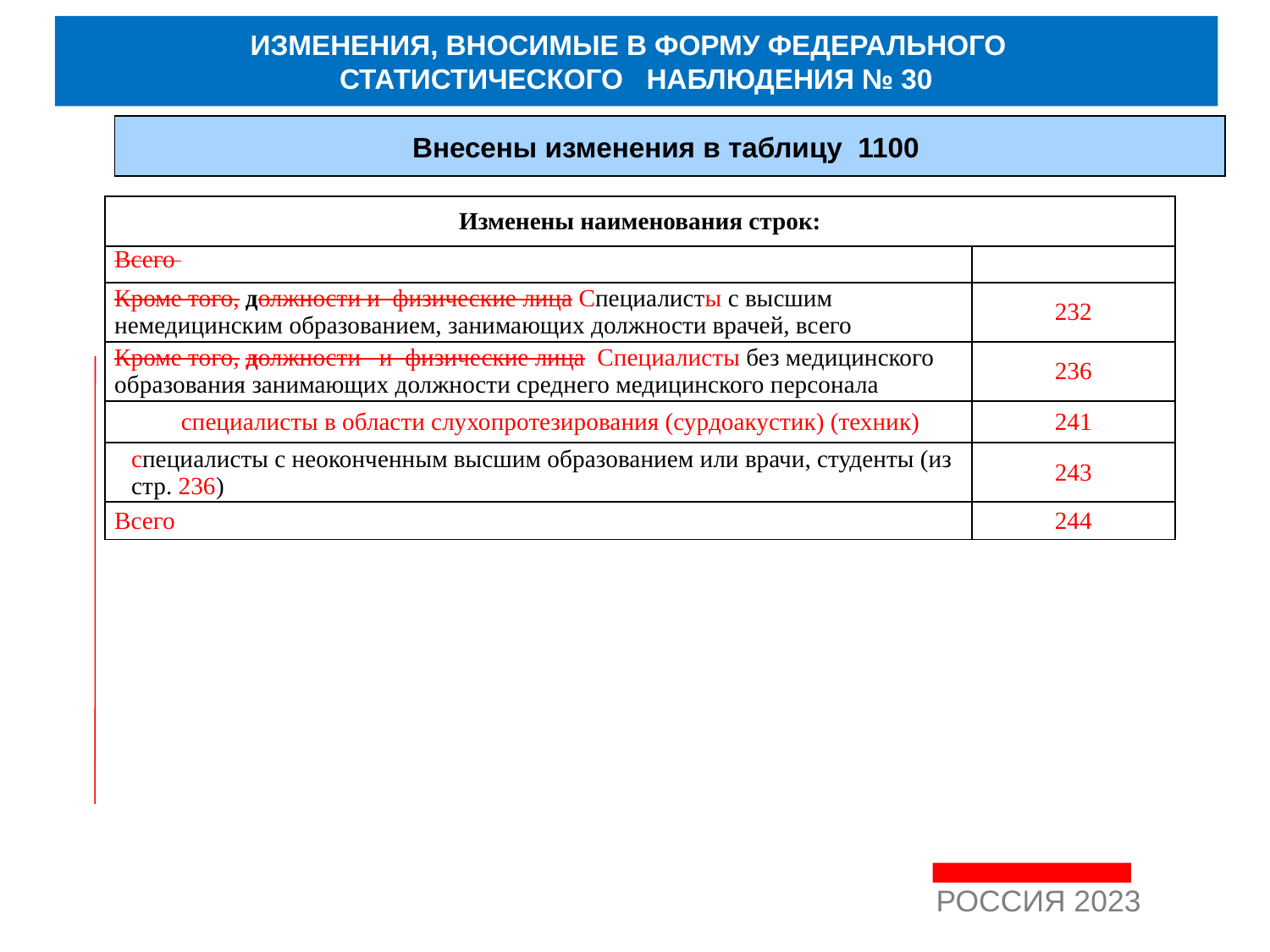

ИЗМЕНЕНИЯ, ВНОСИМЫЕ В ФОРМУ ФЕДЕРАЛЬНОГО
СТАТИСТИЧЕСКОГО   НАБЛЮДЕНИЯ № 30
Внесены изменения в таблицу  1100

| Изменены наименования строк: |  |
| --- | --- |
| Всего |  |
| Кроме того, должности и физические лица Специалисты с высшим немедицинским образованием, занимающих должности врачей, всего | 232 |
| Кроме того, должности и физические лица Специалисты без медицинского образования занимающих должности среднего медицинского персонала | 236 |
| специалисты в области слухопротезирования (сурдоакустик) (техник) | 241 |
| специалисты с неоконченным высшим образованием или врачи, студенты (из стр. 236) | 243 |
| Всего | 244 |

РОССИЯ 2023